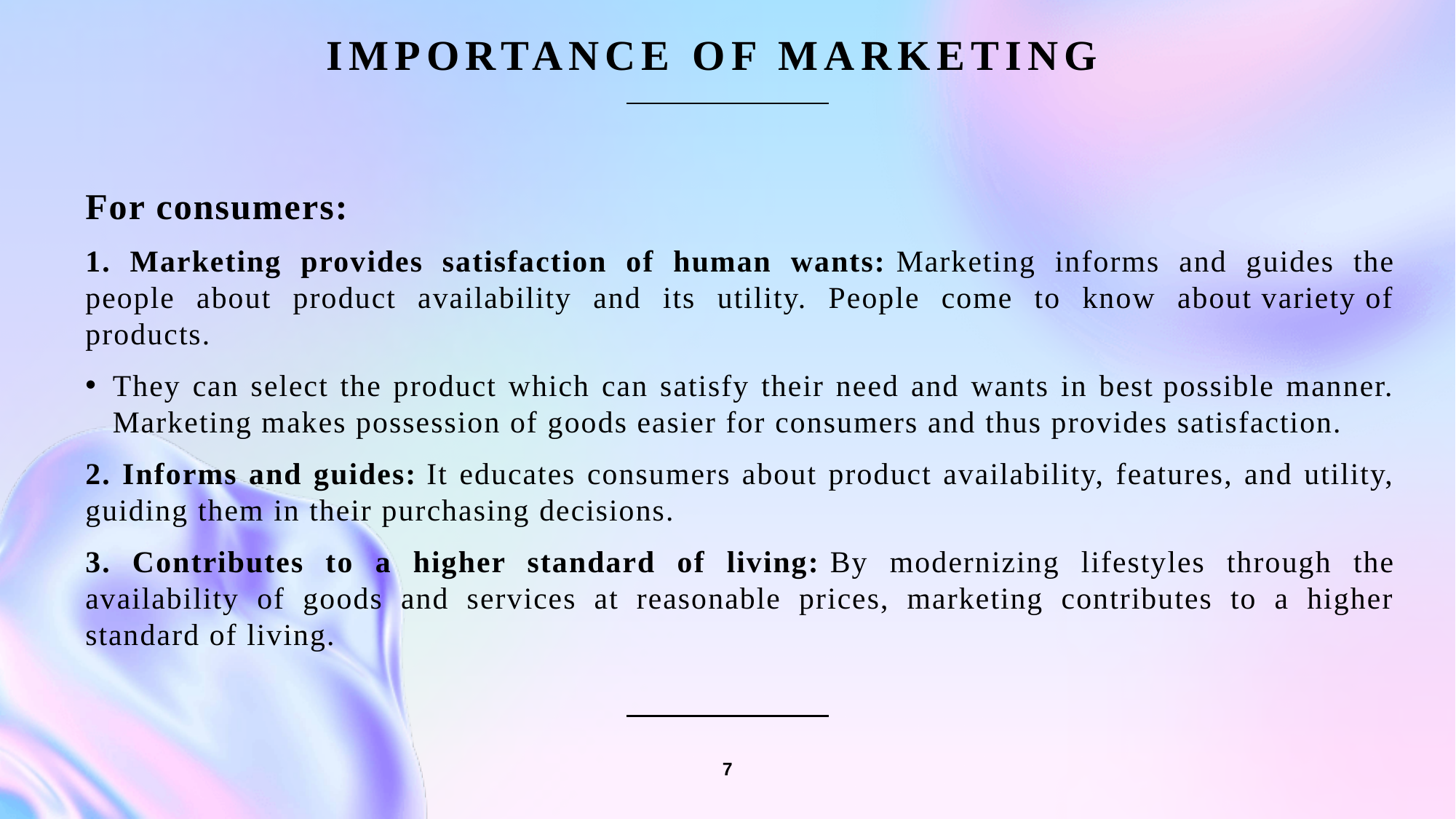

# Importance of marketing
For consumers:
1. Marketing provides satisfaction of human wants: Marketing informs and guides the people about product availability and its utility. People come to know about variety of products.
They can select the product which can satisfy their need and wants in best possible manner. Marketing makes possession of goods easier for consumers and thus provides satisfaction.
2. Informs and guides: It educates consumers about product availability, features, and utility, guiding them in their purchasing decisions.
3. Contributes to a higher standard of living: By modernizing lifestyles through the availability of goods and services at reasonable prices, marketing contributes to a higher standard of living.

7